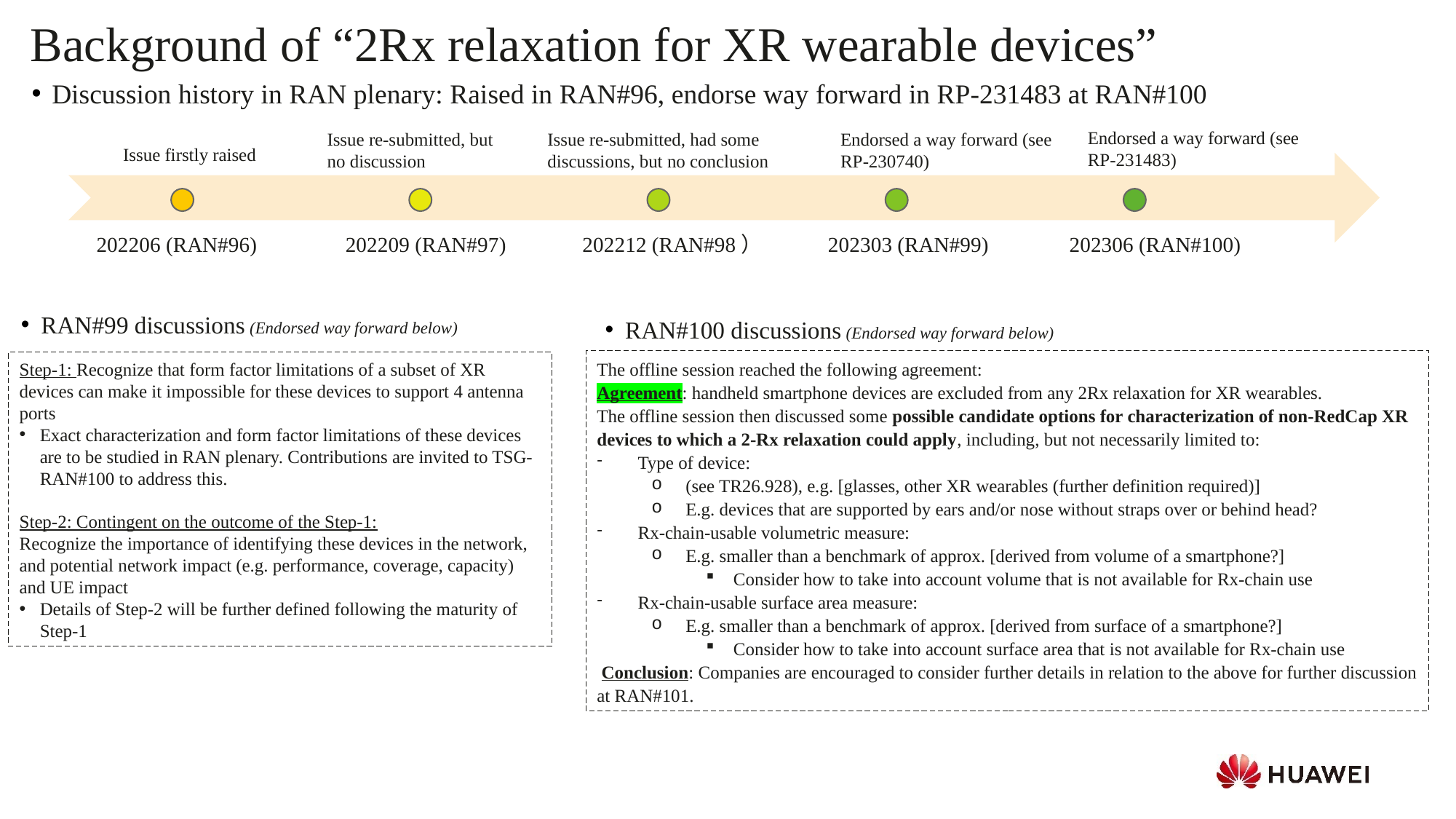

Background of “2Rx relaxation for XR wearable devices”
Discussion history in RAN plenary: Raised in RAN#96, endorse way forward in RP-231483 at RAN#100

Endorsed a way forward (see RP-231483)
Issue re-submitted, had some discussions, but no conclusion
Endorsed a way forward (see RP-230740)
Issue re-submitted, but no discussion
Issue firstly raised
202206 (RAN#96)
202209 (RAN#97)
202212 (RAN#98）
202303 (RAN#99)
202306 (RAN#100)
RAN#99 discussions (Endorsed way forward below)
RAN#100 discussions (Endorsed way forward below)
The offline session reached the following agreement:
Agreement: handheld smartphone devices are excluded from any 2Rx relaxation for XR wearables.
The offline session then discussed some possible candidate options for characterization of non-RedCap XR devices to which a 2-Rx relaxation could apply, including, but not necessarily limited to:
Type of device:
(see TR26.928), e.g. [glasses, other XR wearables (further definition required)]
E.g. devices that are supported by ears and/or nose without straps over or behind head?
Rx-chain-usable volumetric measure:
E.g. smaller than a benchmark of approx. [derived from volume of a smartphone?]
Consider how to take into account volume that is not available for Rx-chain use
Rx-chain-usable surface area measure:
E.g. smaller than a benchmark of approx. [derived from surface of a smartphone?]
Consider how to take into account surface area that is not available for Rx-chain use
 Conclusion: Companies are encouraged to consider further details in relation to the above for further discussion at RAN#101.
Step-1: Recognize that form factor limitations of a subset of XR devices can make it impossible for these devices to support 4 antenna ports
Exact characterization and form factor limitations of these devices are to be studied in RAN plenary. Contributions are invited to TSG-RAN#100 to address this.

Step-2: Contingent on the outcome of the Step-1:
Recognize the importance of identifying these devices in the network, and potential network impact (e.g. performance, coverage, capacity) and UE impact
Details of Step-2 will be further defined following the maturity of Step-1